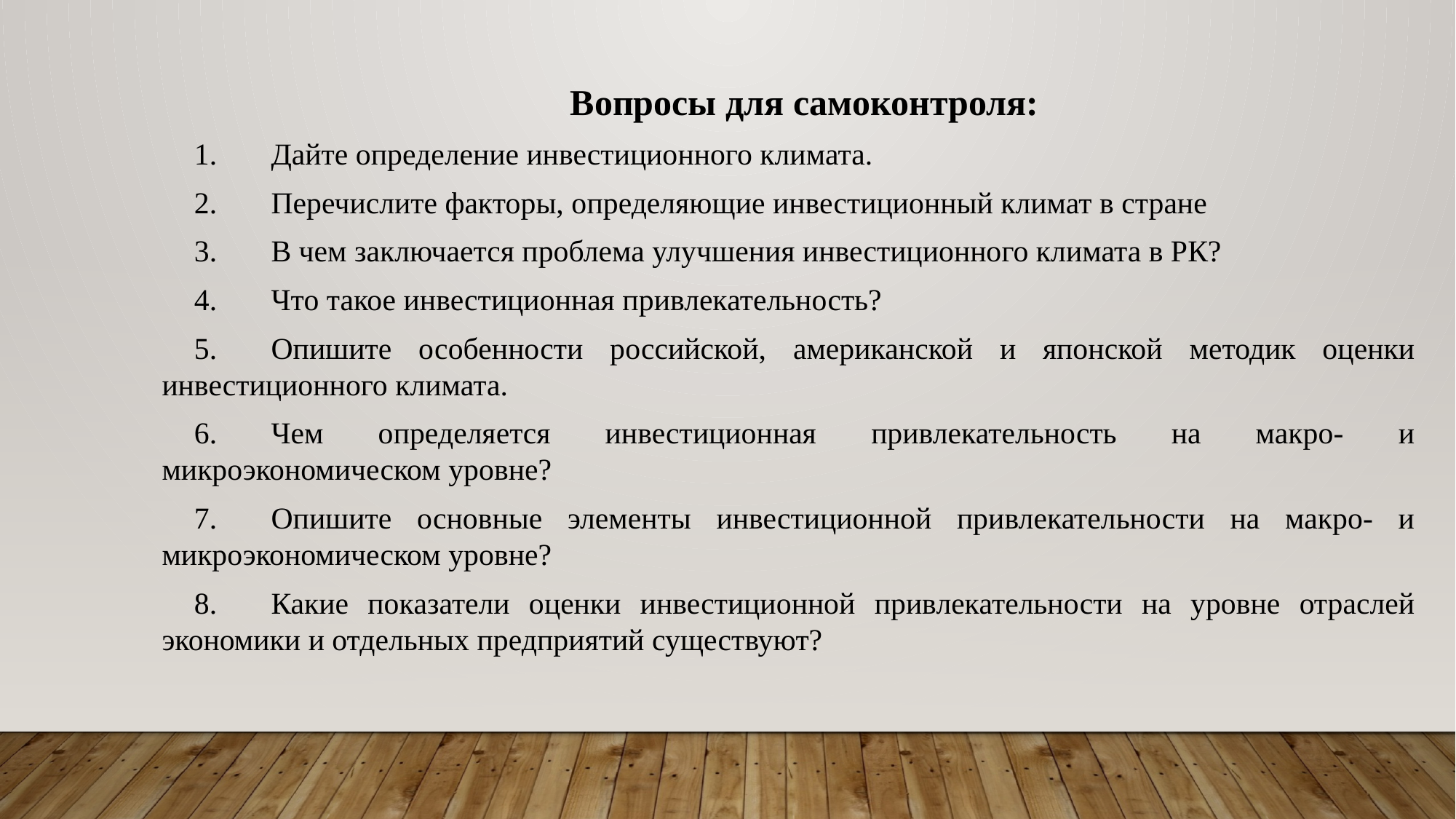

Вопросы для самоконтроля:
1.	Дайте определение инвестиционного климата.
2.	Перечислите факторы, определяющие инвестиционный климат в стране
3.	В чем заключается проблема улучшения инвестиционного климата в РК?
4.	Что такое инвестиционная привлекательность?
5.	Опишите особенности российской, американской и японской методик оценки инвестиционного климата.
6.	Чем определяется инвестиционная привлекательность на макро- и микроэкономическом уровне?
7.	Опишите основные элементы инвестиционной привлекательности на макро- и микроэкономическом уровне?
8.	Какие показатели оценки инвестиционной привлекательности на уровне отраслей экономики и отдельных предприятий существуют?